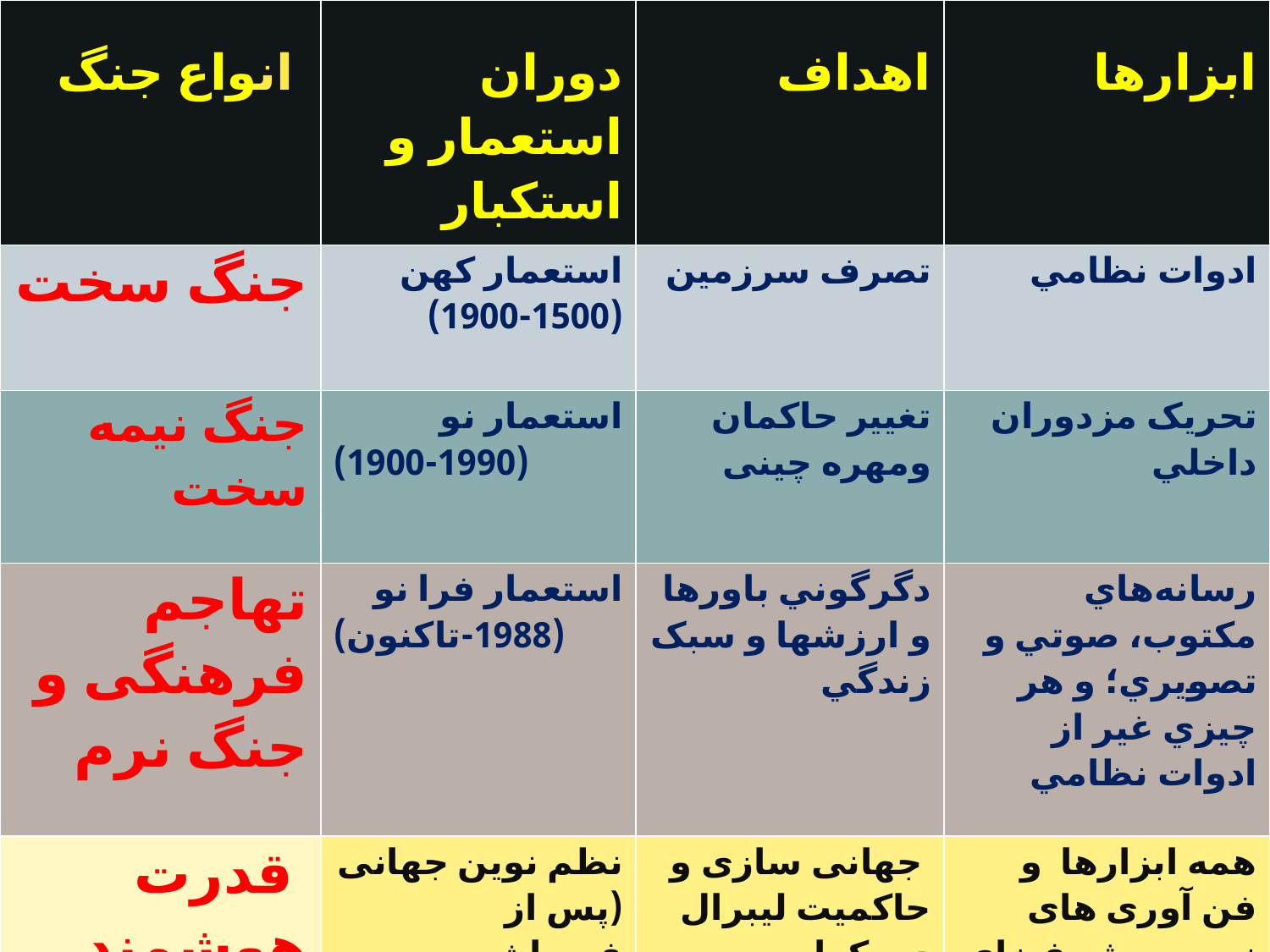

| انواع جنگ | دوران استعمار و استکبار | اهداف | ابزارها |
| --- | --- | --- | --- |
| جنگ سخت | استعمار کهن (1500-1900) | تصرف سرزمين | ادوات نظامي |
| جنگ نيمه‌ سخت | استعمار نو (1900-1990) | تغيير حاکمان ومهره چینی | تحريک مزدوران داخلي |
| تهاجم فرهنگی و جنگ نرم | استعمار فرا نو (1988-تاکنون) | دگرگوني باورها و ارزشها و سبک زندگي | رسانه‌هاي مکتوب، صوتي و تصويري؛ و هر چيزي غير از ادوات نظامي |
| قدرت هوشمند وسلطه هوشمندانه | نظم نوین جهانی (پس از فروپاشی شوروی1990-تاکنون) | جهانی سازی و حاکمیت لیبرال دموکراسی | همه ابزارها و فن آوری های نوین بویژه فضای مجازی |